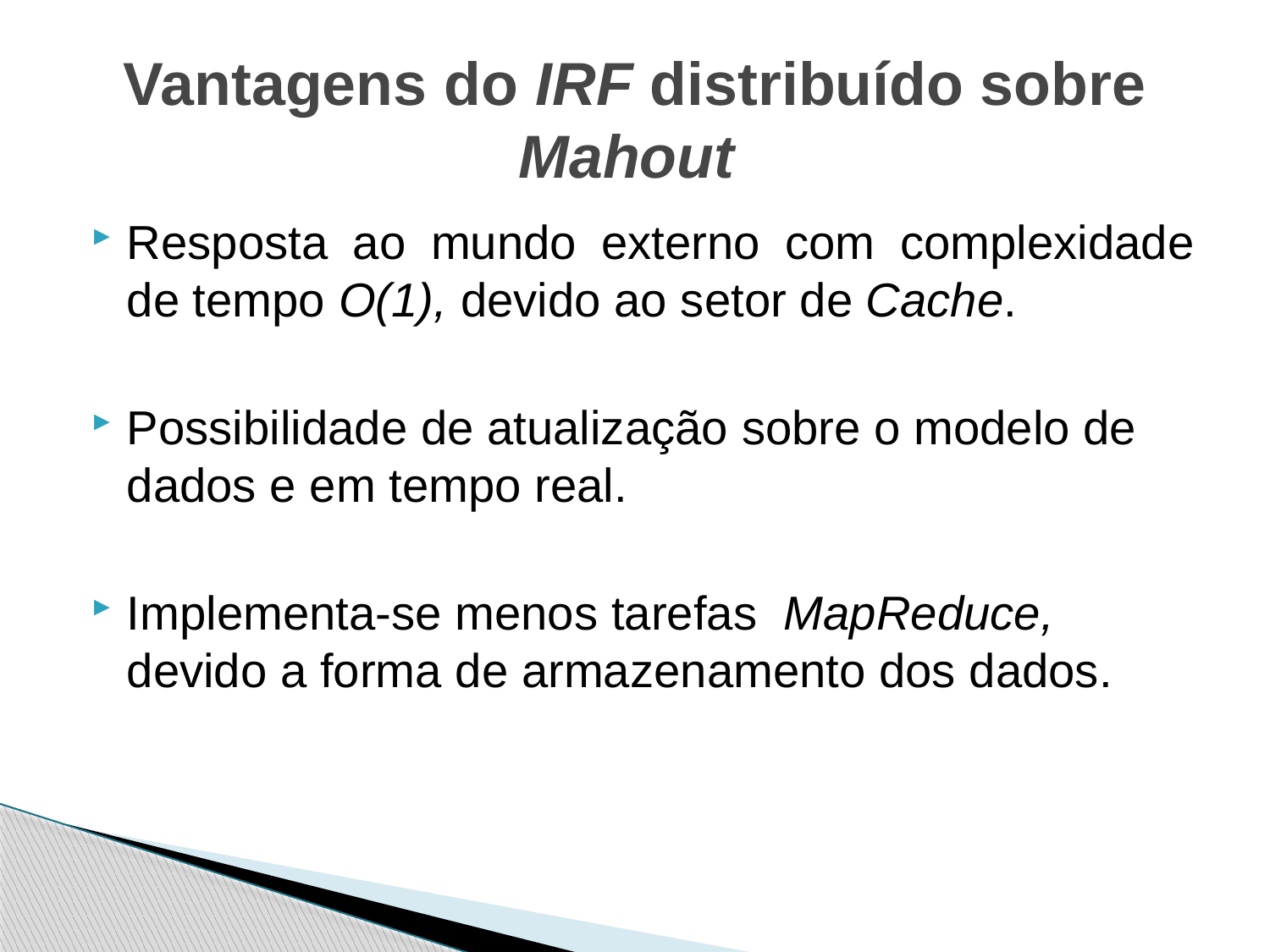

# Vantagens do IRF distribuído sobre Mahout
Resposta ao mundo externo com complexidade de tempo O(1), devido ao setor de Cache.

Possibilidade de atualização sobre o modelo de dados e em tempo real.

Implementa-se menos tarefas  MapReduce, devido a forma de armazenamento dos dados.